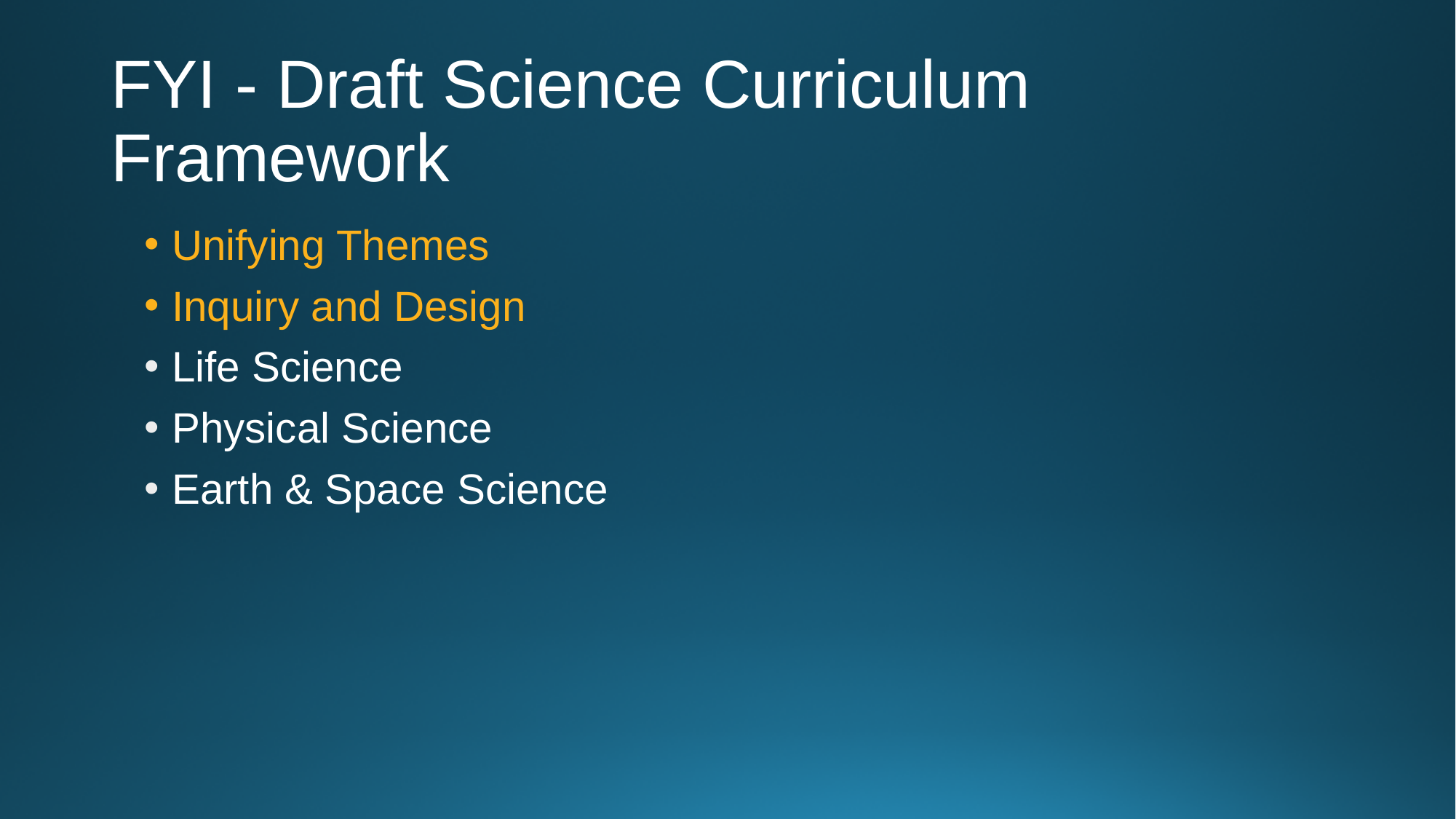

# FYI - Draft Science Curriculum Framework
Unifying Themes
Inquiry and Design
Life Science
Physical Science
Earth & Space Science